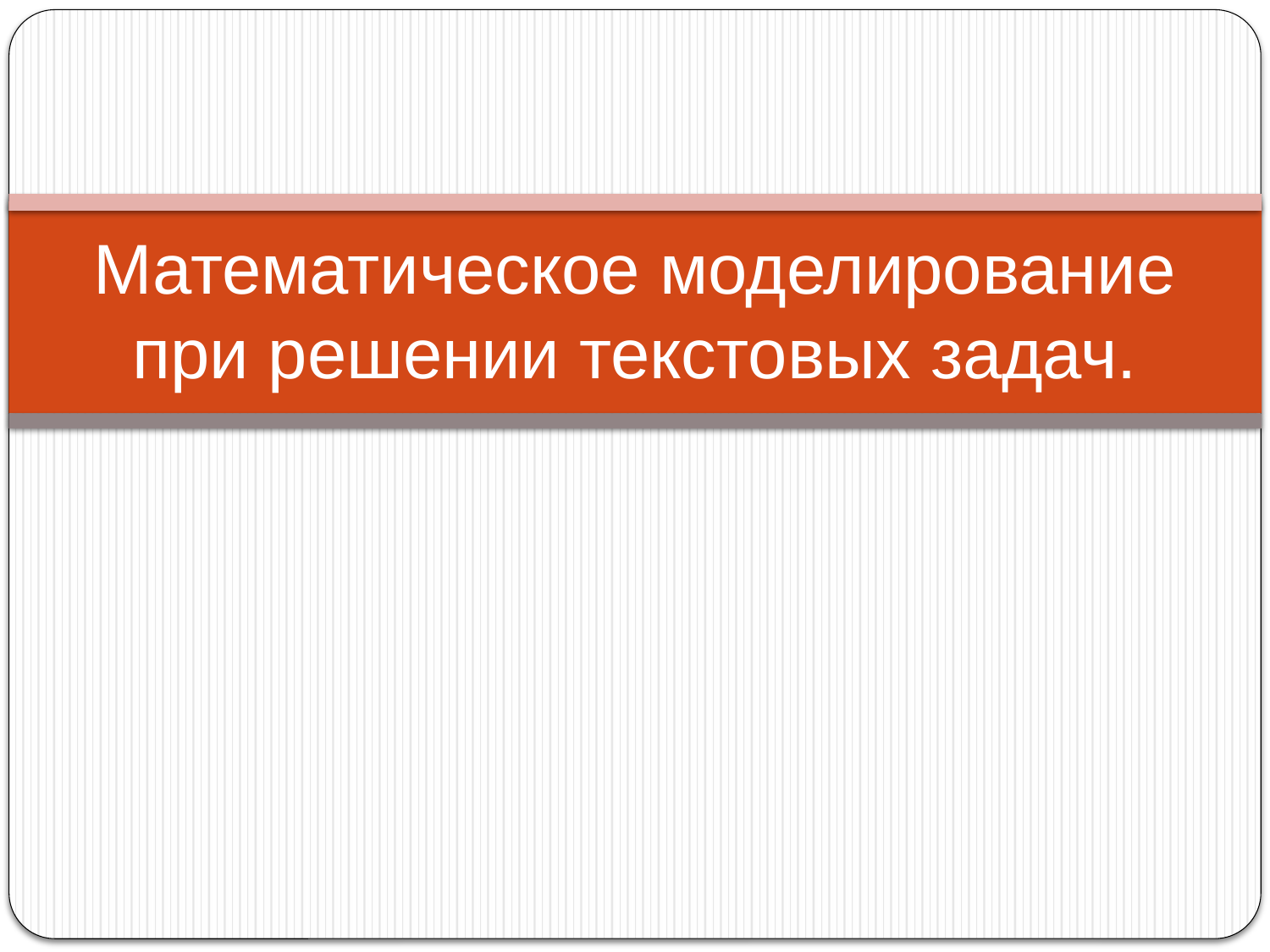

# Математическое моделирование при решении текстовых задач.